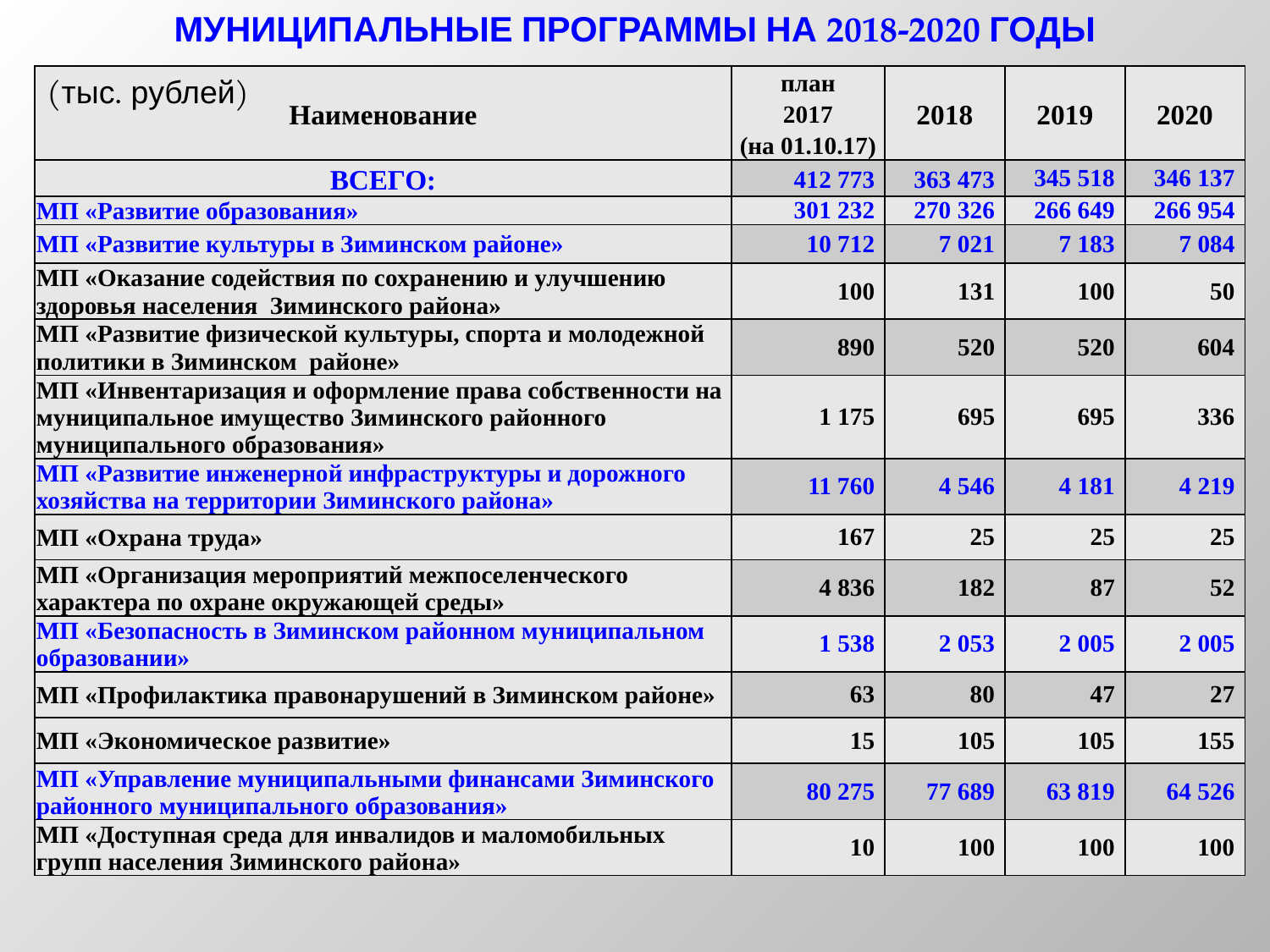

МУНИЦИПАЛЬНЫЕ ПРОГРАММЫ НА 2018-2020 ГОДЫ
| Наименование | план 2017 (на 01.10.17) | 2018 | 2019 | 2020 |
| --- | --- | --- | --- | --- |
| ВСЕГО: | 412 773 | 363 473 | 345 518 | 346 137 |
| МП «Развитие образования» | 301 232 | 270 326 | 266 649 | 266 954 |
| МП «Развитие культуры в Зиминском районе» | 10 712 | 7 021 | 7 183 | 7 084 |
| МП «Оказание содействия по сохранению и улучшению здоровья населения Зиминского района» | 100 | 131 | 100 | 50 |
| МП «Развитие физической культуры, спорта и молодежной политики в Зиминском районе» | 890 | 520 | 520 | 604 |
| МП «Инвентаризация и оформление права собственности на муниципальное имущество Зиминского районного муниципального образования» | 1 175 | 695 | 695 | 336 |
| МП «Развитие инженерной инфраструктуры и дорожного хозяйства на территории Зиминского района» | 11 760 | 4 546 | 4 181 | 4 219 |
| МП «Охрана труда» | 167 | 25 | 25 | 25 |
| МП «Организация мероприятий межпоселенческого характера по охране окружающей среды» | 4 836 | 182 | 87 | 52 |
| МП «Безопасность в Зиминском районном муниципальном образовании» | 1 538 | 2 053 | 2 005 | 2 005 |
| МП «Профилактика правонарушений в Зиминском районе» | 63 | 80 | 47 | 27 |
| МП «Экономическое развитие» | 15 | 105 | 105 | 155 |
| МП «Управление муниципальными финансами Зиминского районного муниципального образования» | 80 275 | 77 689 | 63 819 | 64 526 |
| МП «Доступная среда для инвалидов и маломобильных групп населения Зиминского района» | 10 | 100 | 100 | 100 |
(тыс. рублей)